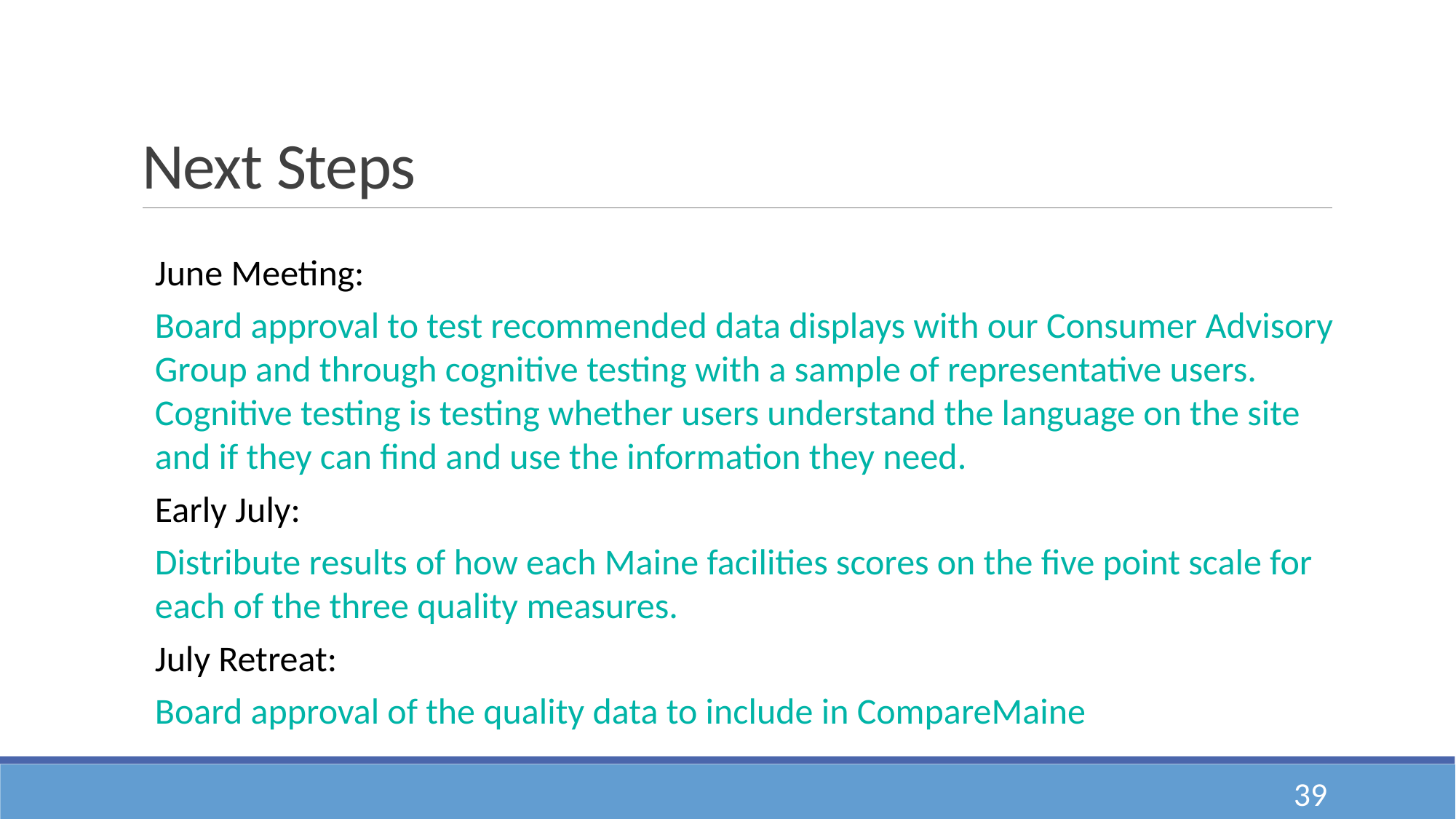

# Next Steps
June Meeting:
Board approval to test recommended data displays with our Consumer Advisory Group and through cognitive testing with a sample of representative users. Cognitive testing is testing whether users understand the language on the site and if they can find and use the information they need.
Early July:
Distribute results of how each Maine facilities scores on the five point scale for each of the three quality measures.
July Retreat:
Board approval of the quality data to include in CompareMaine
39